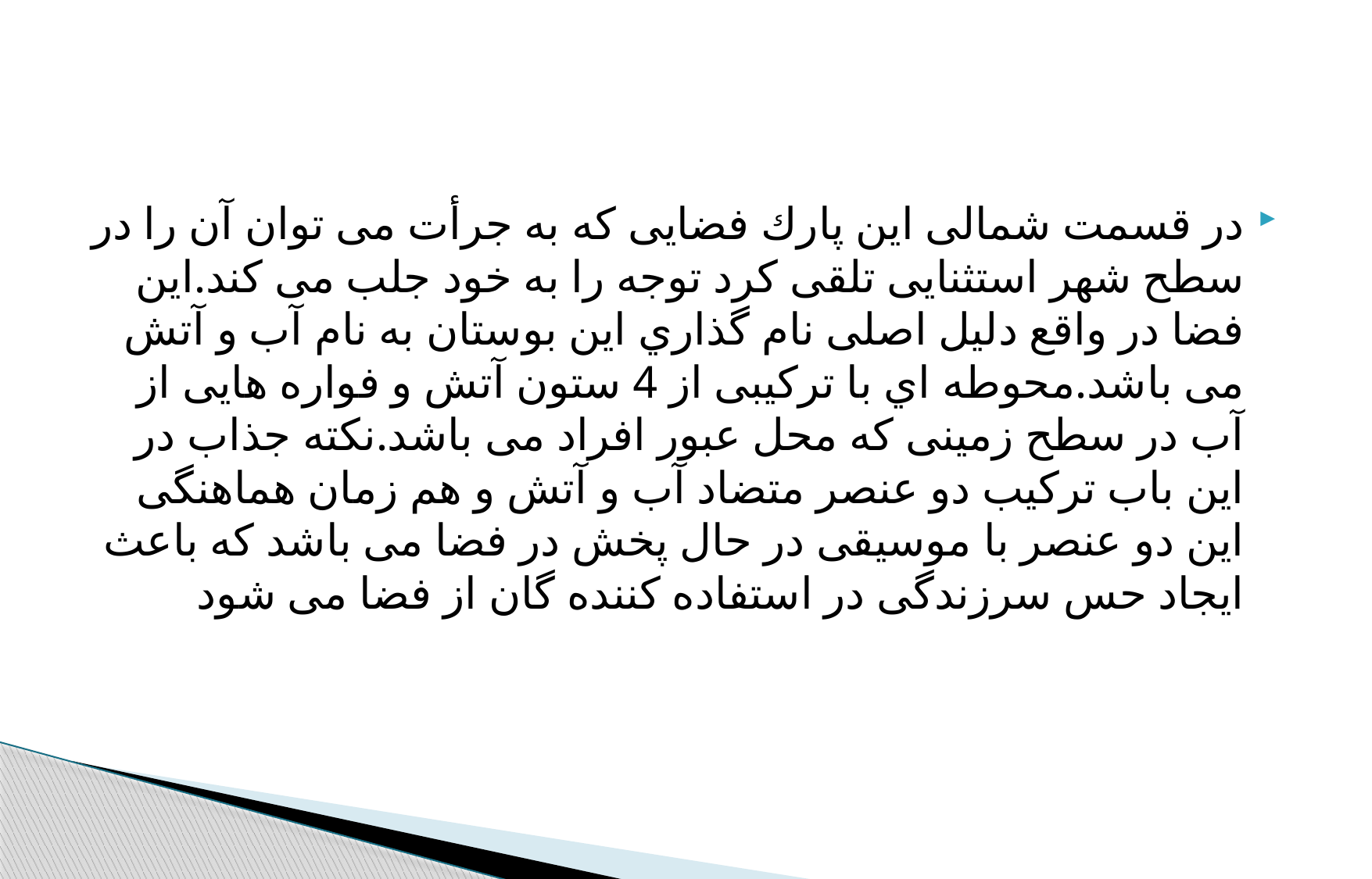

#
در قسمت شمالی این پارك فضایی که به جرأت می توان آن را در سطح شهر استثنایی تلقی کرد توجه را به خود جلب می کند.این فضا در واقع دلیل اصلی نام گذاري این بوستان به نام آب و آتش می باشد.محوطه اي با ترکیبی از 4 ستون آتش و فواره هایی از آب در سطح زمینی که محل عبور افراد می باشد.نکته جذاب در این باب ترکیب دو عنصر متضاد آب و آتش و هم زمان هماهنگی این دو عنصر با موسیقی در حال پخش در فضا می باشد که باعث ایجاد حس سرزندگی در استفاده کننده گان از فضا می شود